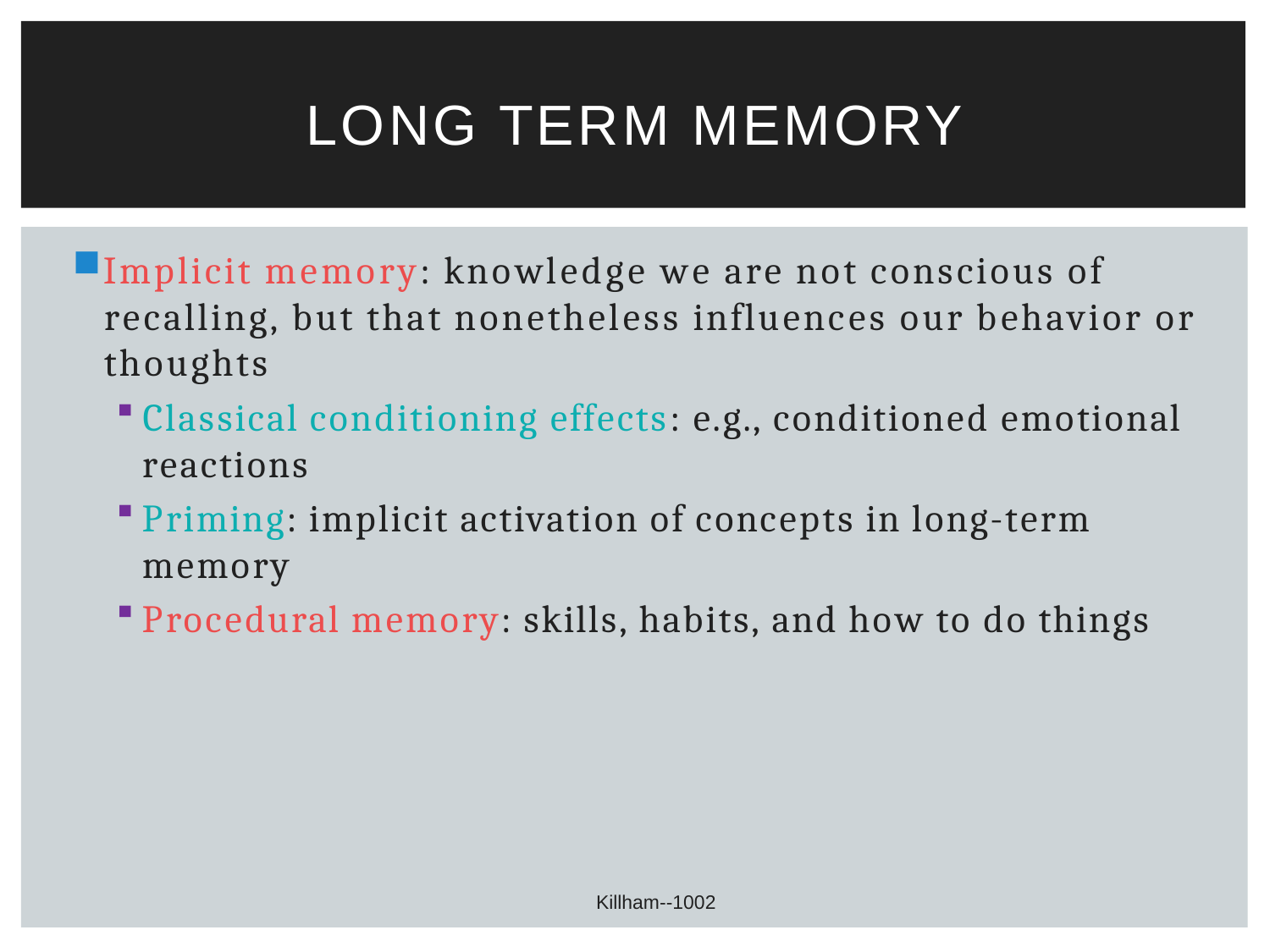

# Long Term Memory
Implicit memory: knowledge we are not conscious of recalling, but that nonetheless influences our behavior or thoughts
Classical conditioning effects: e.g., conditioned emotional reactions
Priming: implicit activation of concepts in long-term memory
Procedural memory: skills, habits, and how to do things
Killham--1002